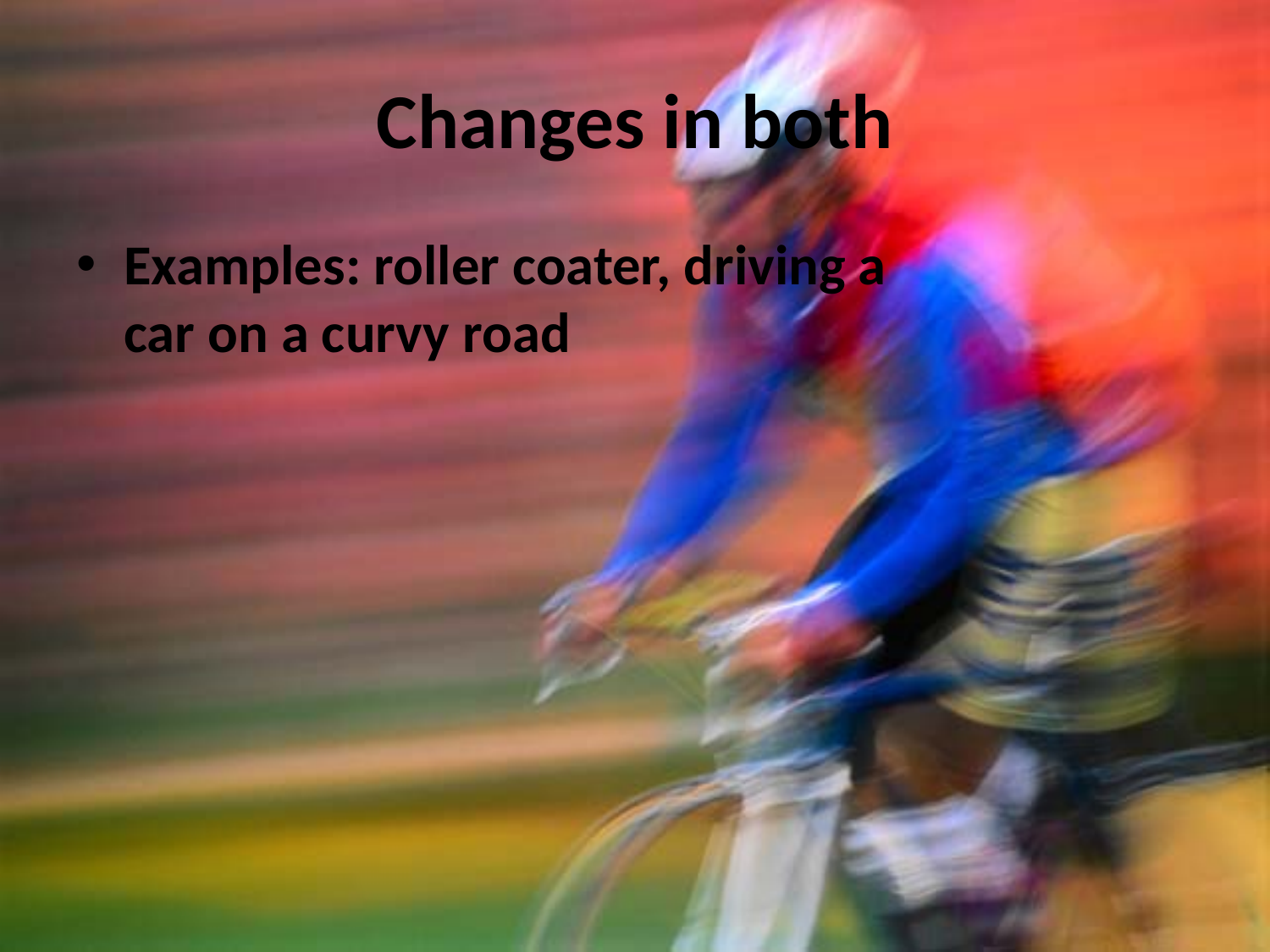

# Changes in both
Examples: roller coater, driving a car on a curvy road